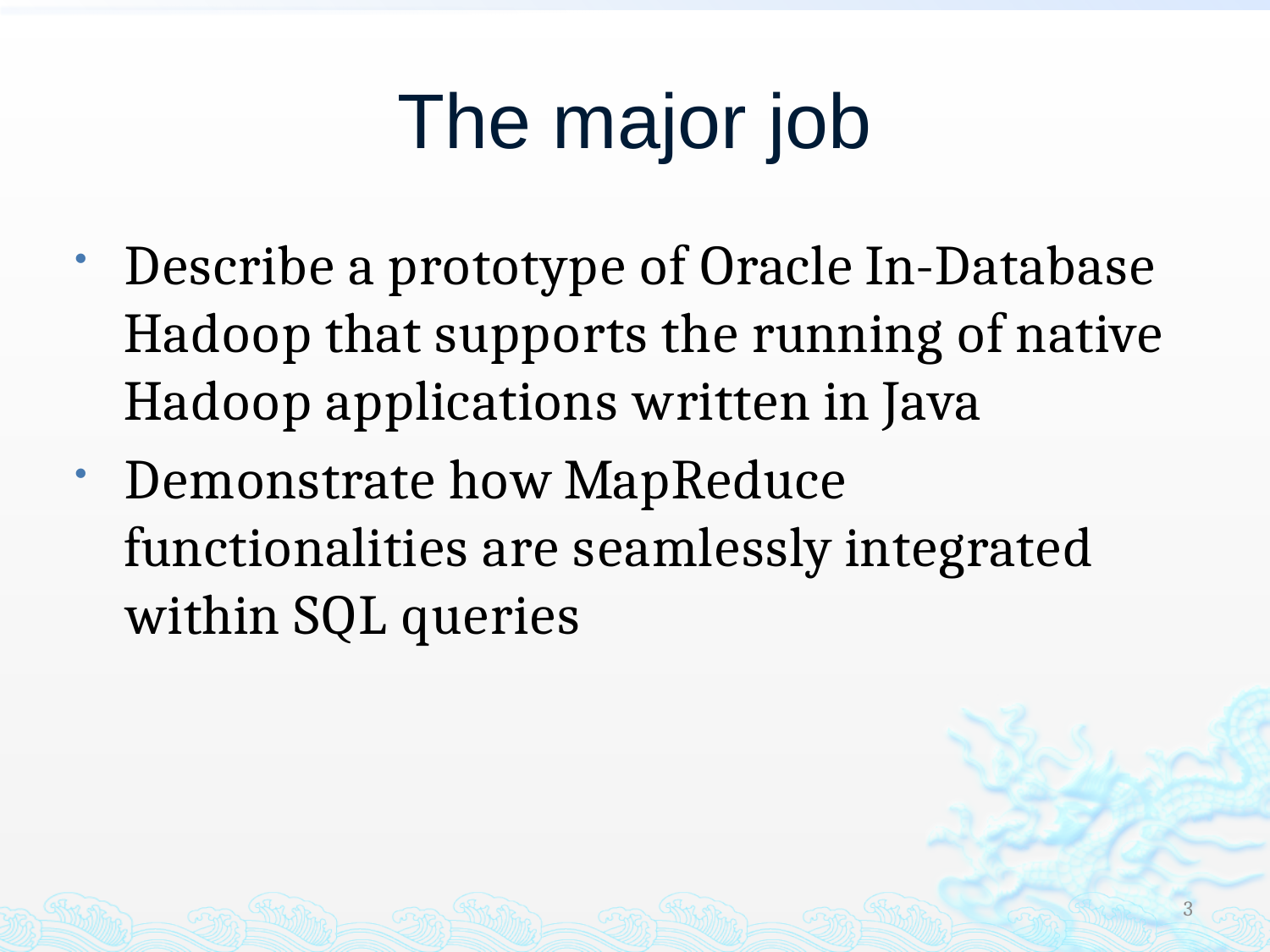

# The major job
Describe a prototype of Oracle In-Database Hadoop that supports the running of native Hadoop applications written in Java
Demonstrate how MapReduce functionalities are seamlessly integrated within SQL queries
3